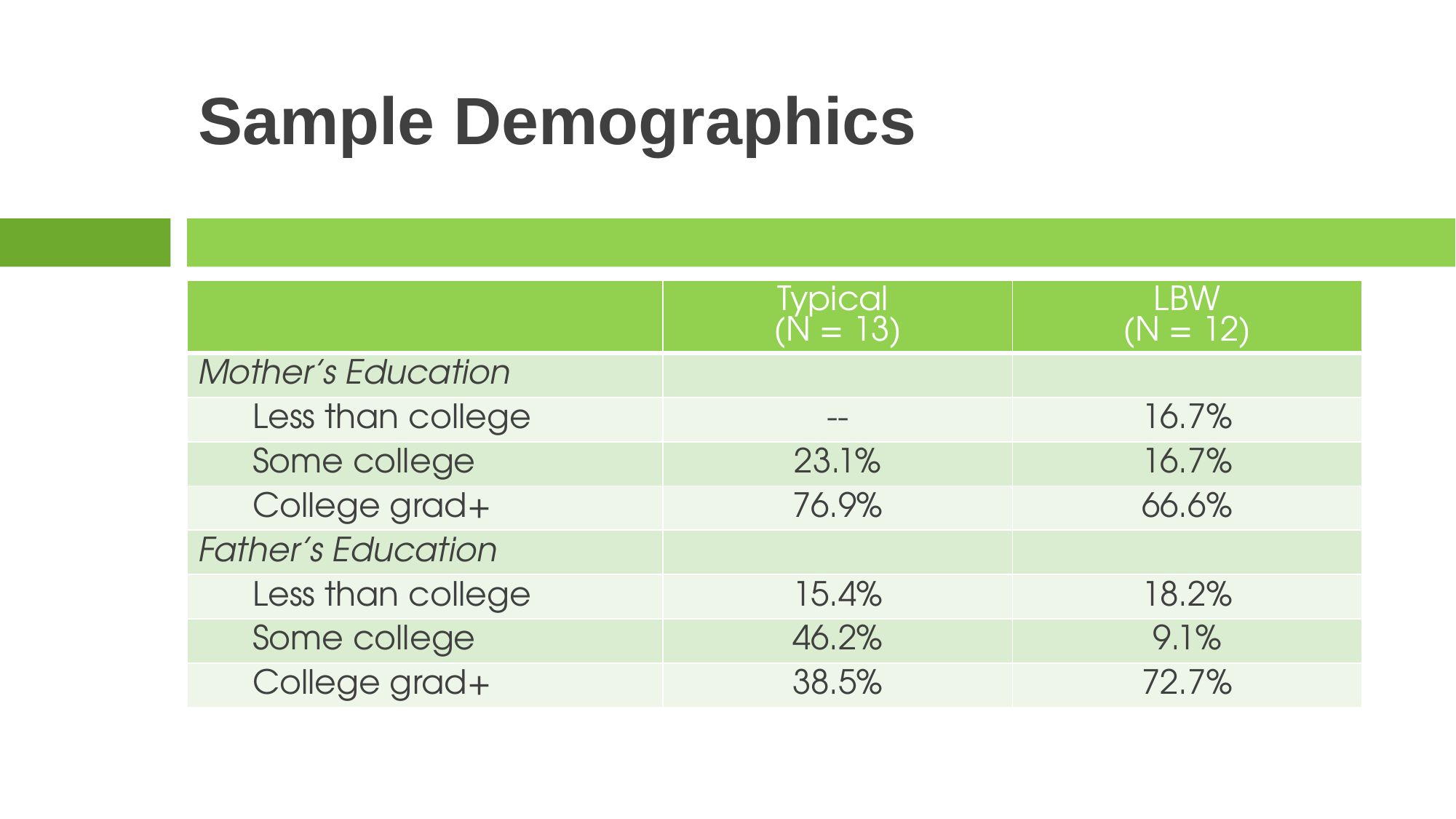

# Sample Demographics
|  | Typical (N = 13) | LBW (N = 12) |
| --- | --- | --- |
| Mother’s Education |  |  |
| Less than college | -- | 16.7% |
| Some college | 23.1% | 16.7% |
| College grad+ | 76.9% | 66.6% |
| Father’s Education |  |  |
| Less than college | 15.4% | 18.2% |
| Some college | 46.2% | 9.1% |
| College grad+ | 38.5% | 72.7% |